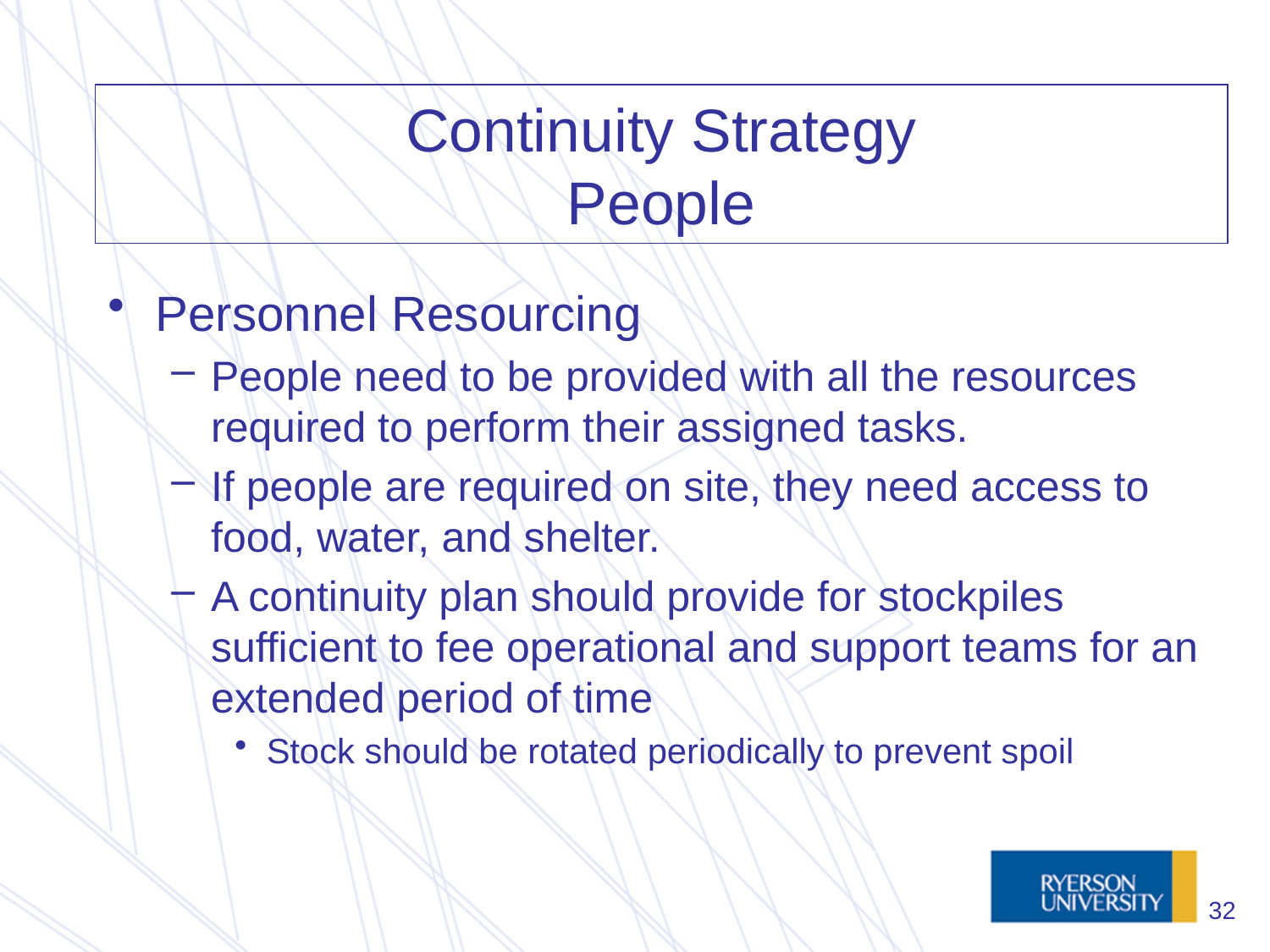

# Continuity Strategy People
Personnel Resourcing
People need to be provided with all the resources required to perform their assigned tasks.
If people are required on site, they need access to food, water, and shelter.
A continuity plan should provide for stockpiles sufficient to fee operational and support teams for an extended period of time
Stock should be rotated periodically to prevent spoil
32